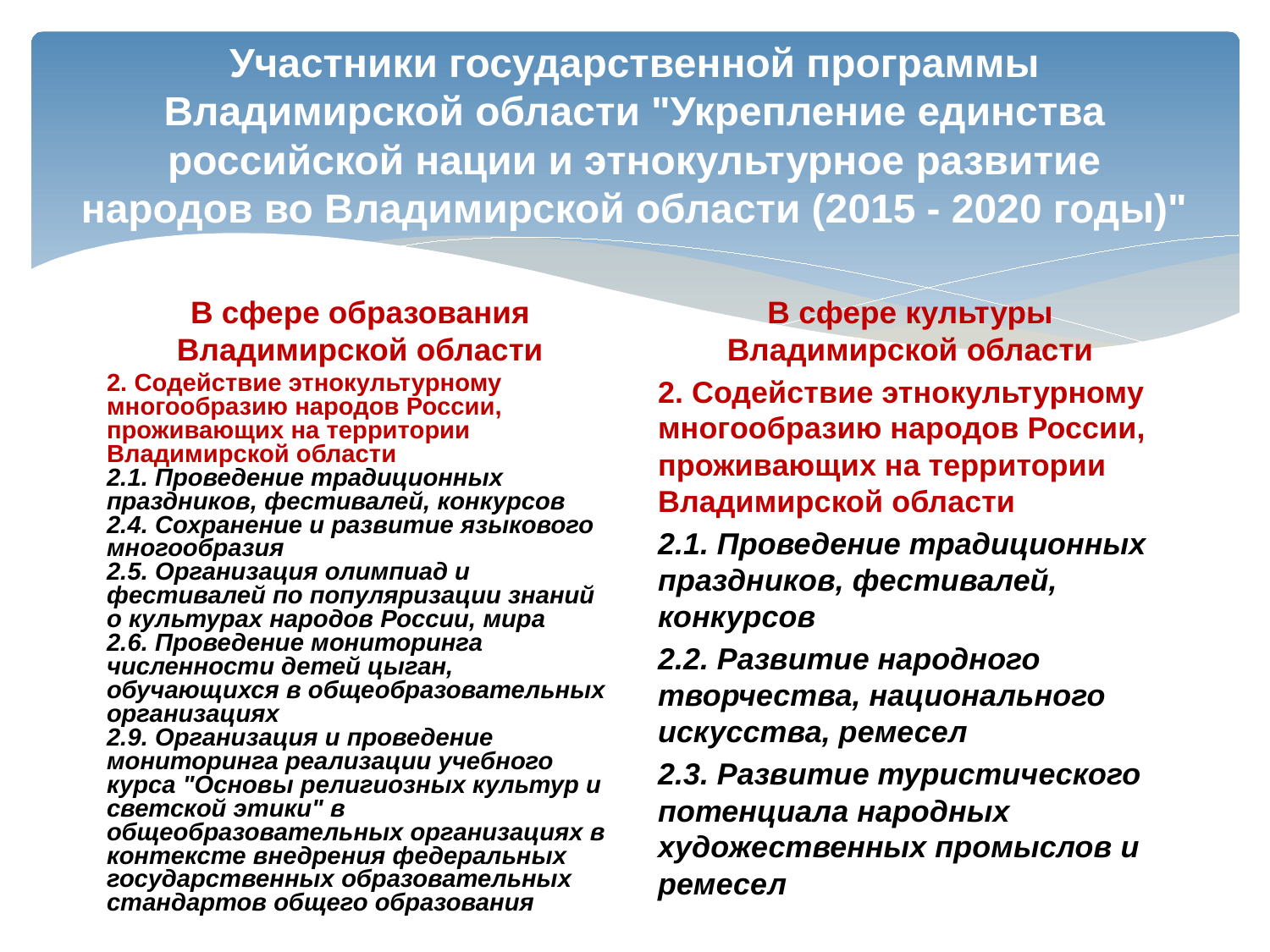

# Участники государственной программы Владимирской области "Укрепление единства российской нации и этнокультурное развитие народов во Владимирской области (2015 - 2020 годы)"
В сфере образования Владимирской области

В сфере культуры Владимирской области

2. Содействие этнокультурному многообразию народов России, проживающих на территории Владимирской области
2.1. Проведение традиционных праздников, фестивалей, конкурсов
2.4. Сохранение и развитие языкового многообразия
2.5. Организация олимпиад и фестивалей по популяризации знаний о культурах народов России, мира
2.6. Проведение мониторинга численности детей цыган, обучающихся в общеобразовательных организациях
2.9. Организация и проведение мониторинга реализации учебного курса "Основы религиозных культур и светской этики" в общеобразовательных организациях в контексте внедрения федеральных государственных образовательных стандартов общего образования

2. Содействие этнокультурному многообразию народов России, проживающих на территории Владимирской области
2.1. Проведение традиционных праздников, фестивалей, конкурсов
2.2. Развитие народного творчества, национального искусства, ремесел
2.3. Развитие туристического потенциала народных художественных промыслов и ремесел